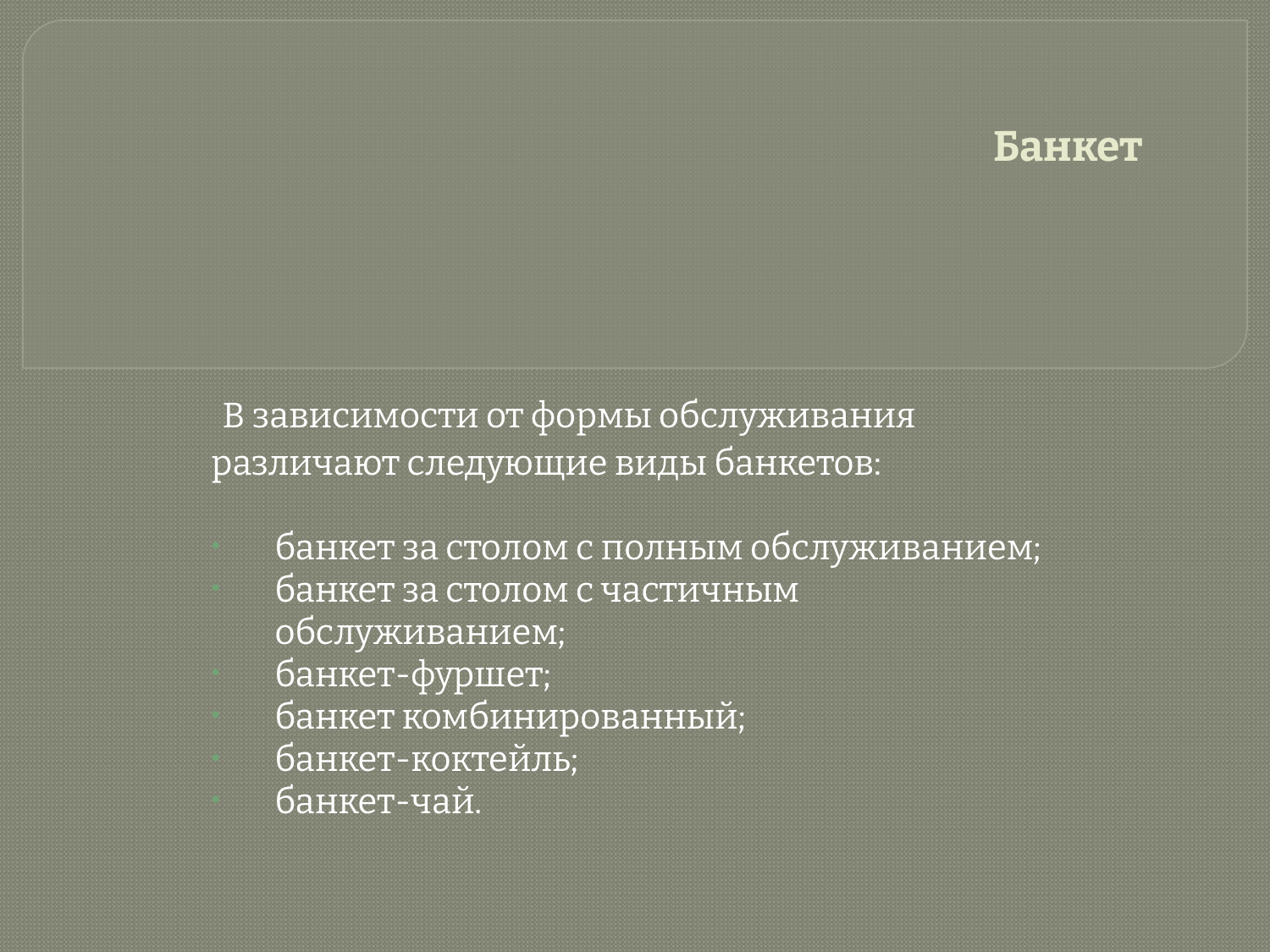

# Банкет
 В зависимости от формы обслуживания различают следующие виды банкетов:

банкет за столом с полным обслуживанием;
банкет за столом с частичным обслуживанием;
банкет-фуршет;
банкет комбинированный;
банкет-коктейль;
банкет-чай.